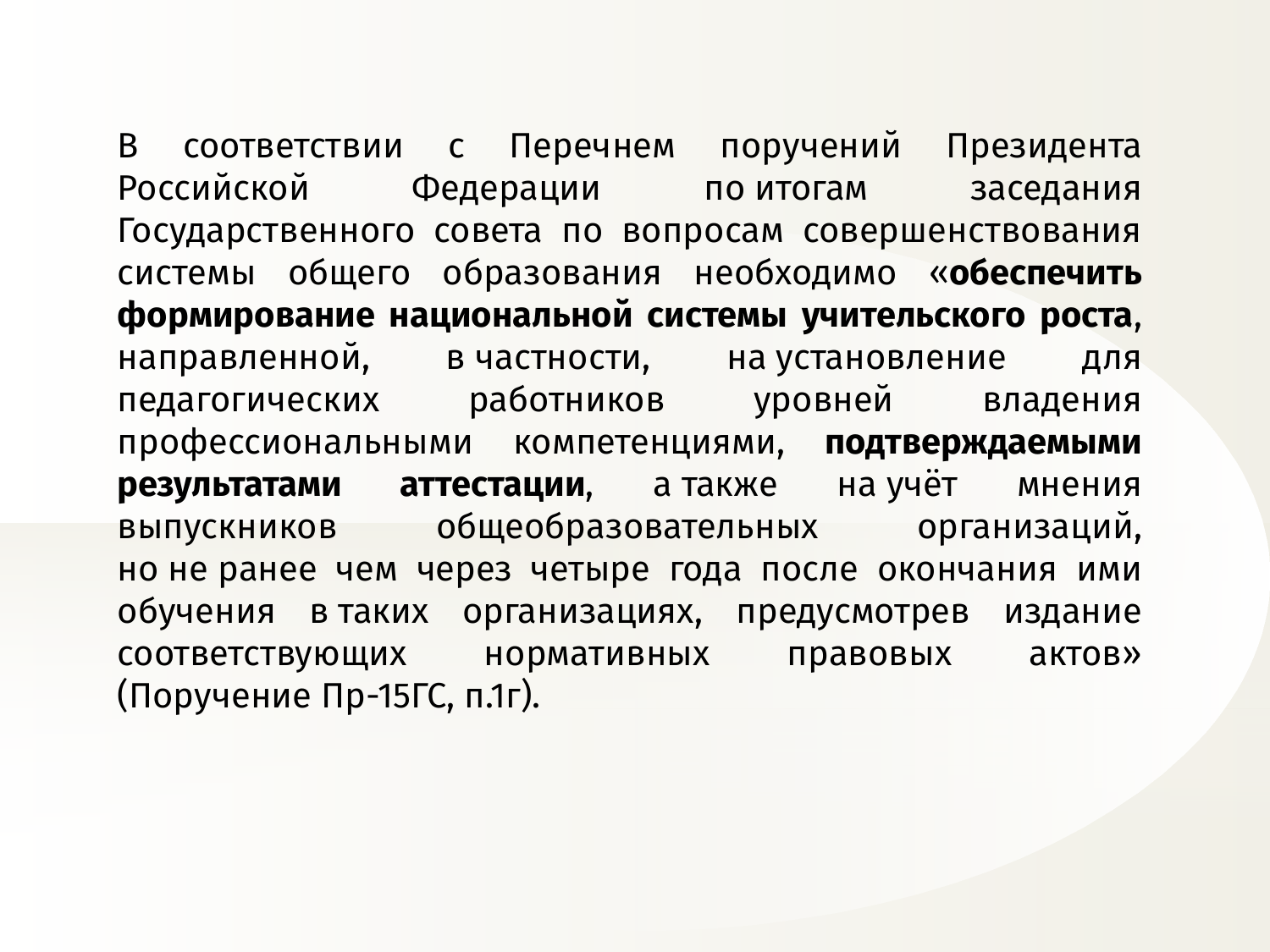

В соответствии с Перечнем поручений Президента Российской Федерации по итогам заседания Государственного совета по вопросам совершенствования системы общего образования необходимо «обеспечить формирование национальной системы учительского роста, направленной, в частности, на установление для педагогических работников уровней владения профессиональными компетенциями, подтверждаемыми результатами аттестации, а также на учёт мнения выпускников общеобразовательных организаций, но не ранее чем через четыре года после окончания ими обучения в таких организациях, предусмотрев издание соответствующих нормативных правовых актов» (Поручение Пр-15ГС, п.1г).